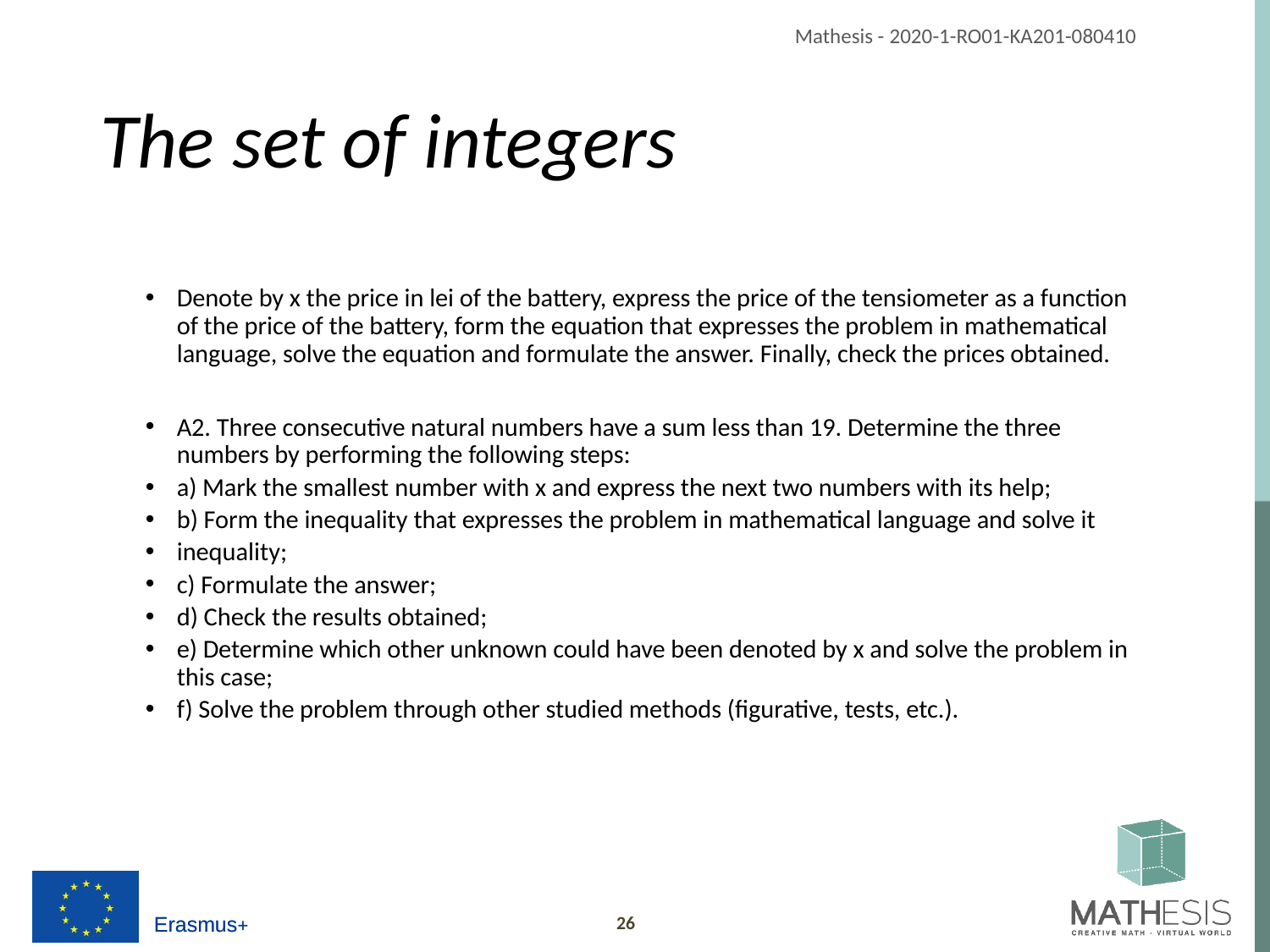

# The set of integers
Denote by x the price in lei of the battery, express the price of the tensiometer as a function of the price of the battery, form the equation that expresses the problem in mathematical language, solve the equation and formulate the answer. Finally, check the prices obtained.

A2. Three consecutive natural numbers have a sum less than 19. Determine the three numbers by performing the following steps:
a) Mark the smallest number with x and express the next two numbers with its help;
b) Form the inequality that expresses the problem in mathematical language and solve it
inequality;
c) Formulate the answer;
d) Check the results obtained;
e) Determine which other unknown could have been denoted by x and solve the problem in this case;
f) Solve the problem through other studied methods (figurative, tests, etc.).